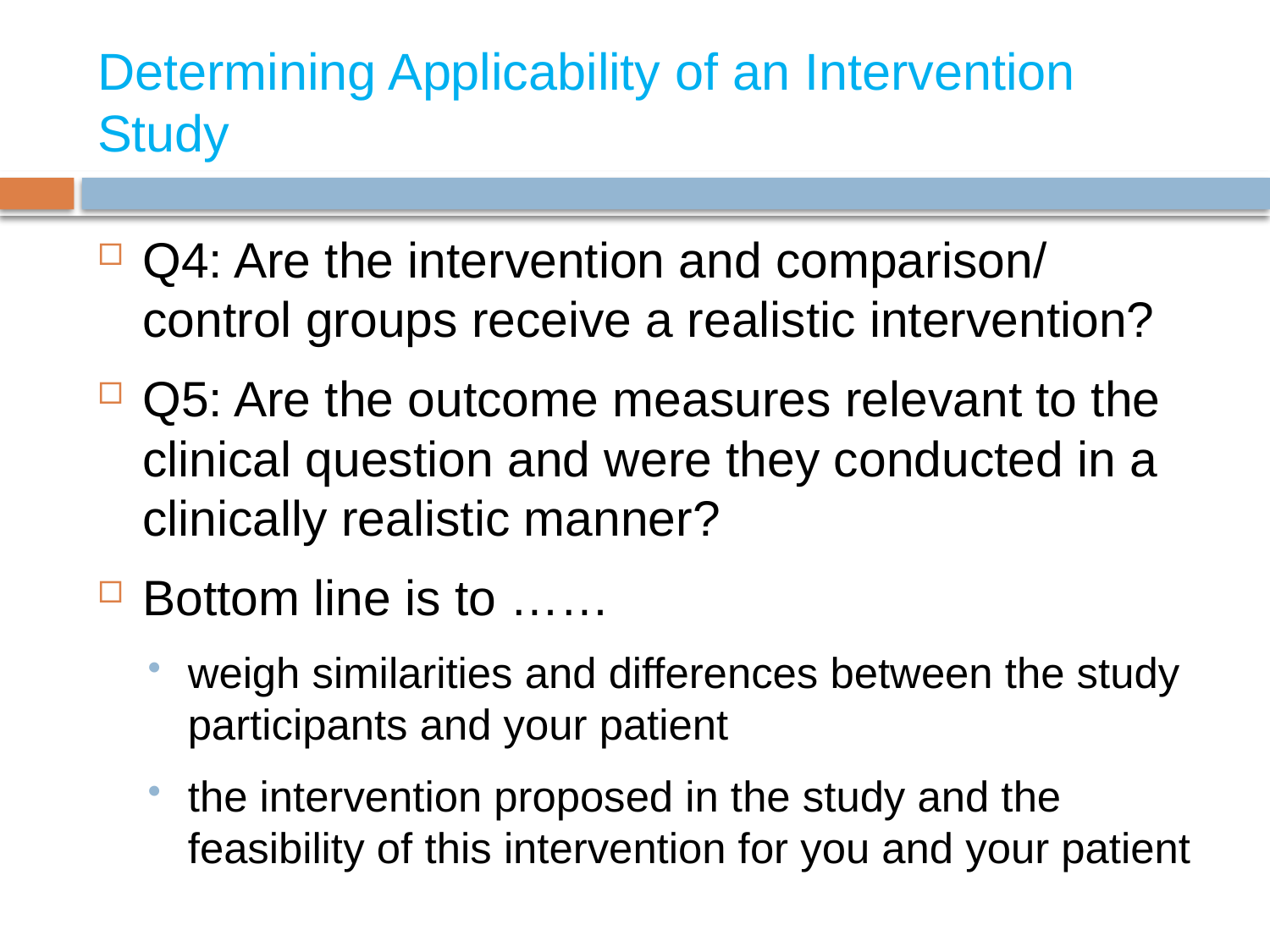

# Determining Applicability of an Intervention Study
Q4: Are the intervention and comparison/ control groups receive a realistic intervention?
Q5: Are the outcome measures relevant to the clinical question and were they conducted in a clinically realistic manner?
Bottom line is to ……
weigh similarities and differences between the study participants and your patient
the intervention proposed in the study and the feasibility of this intervention for you and your patient